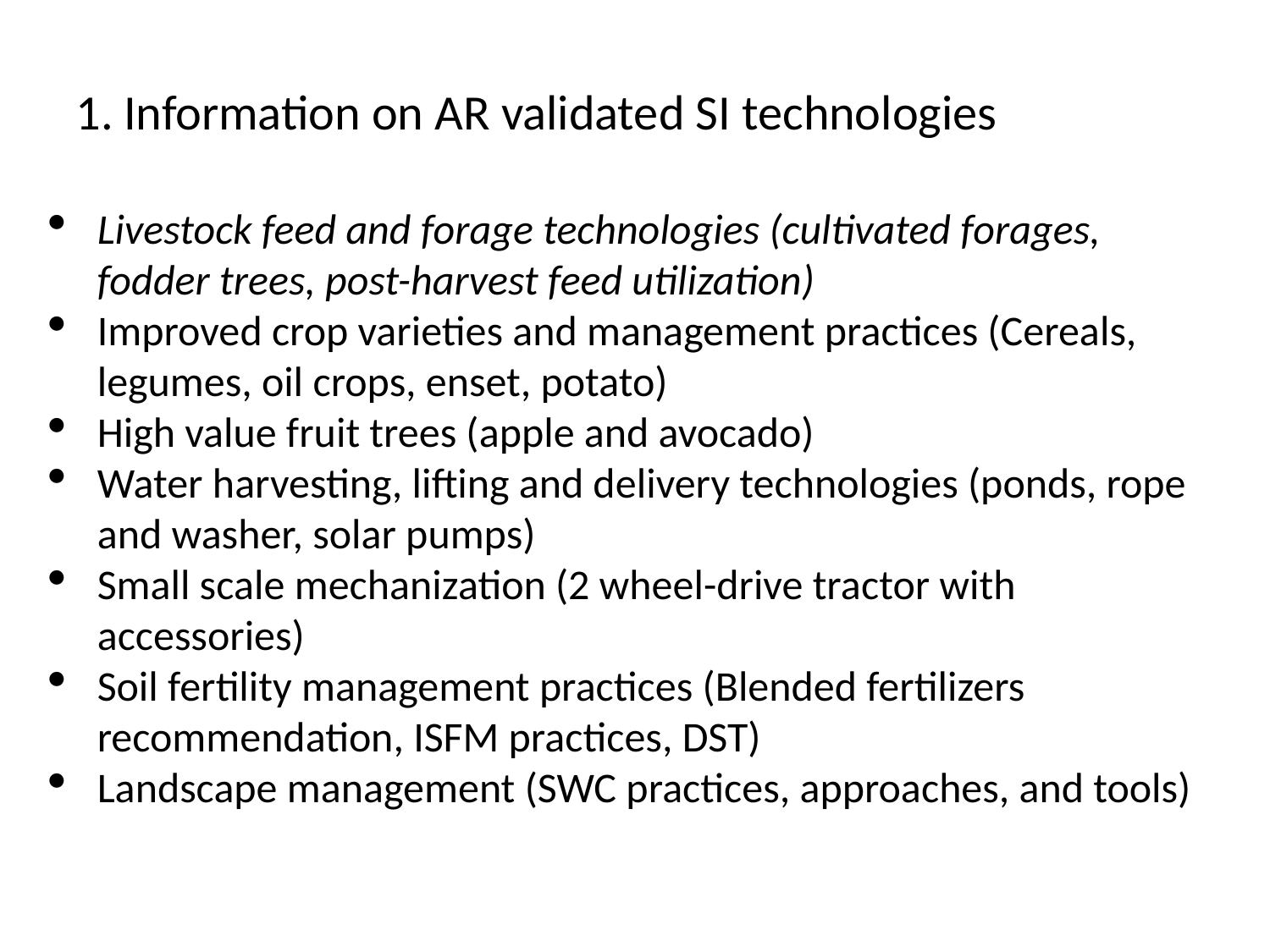

Information on AR validated SI technologies
Livestock feed and forage technologies (cultivated forages, fodder trees, post-harvest feed utilization)
Improved crop varieties and management practices (Cereals, legumes, oil crops, enset, potato)
High value fruit trees (apple and avocado)
Water harvesting, lifting and delivery technologies (ponds, rope and washer, solar pumps)
Small scale mechanization (2 wheel-drive tractor with accessories)
Soil fertility management practices (Blended fertilizers recommendation, ISFM practices, DST)
Landscape management (SWC practices, approaches, and tools)